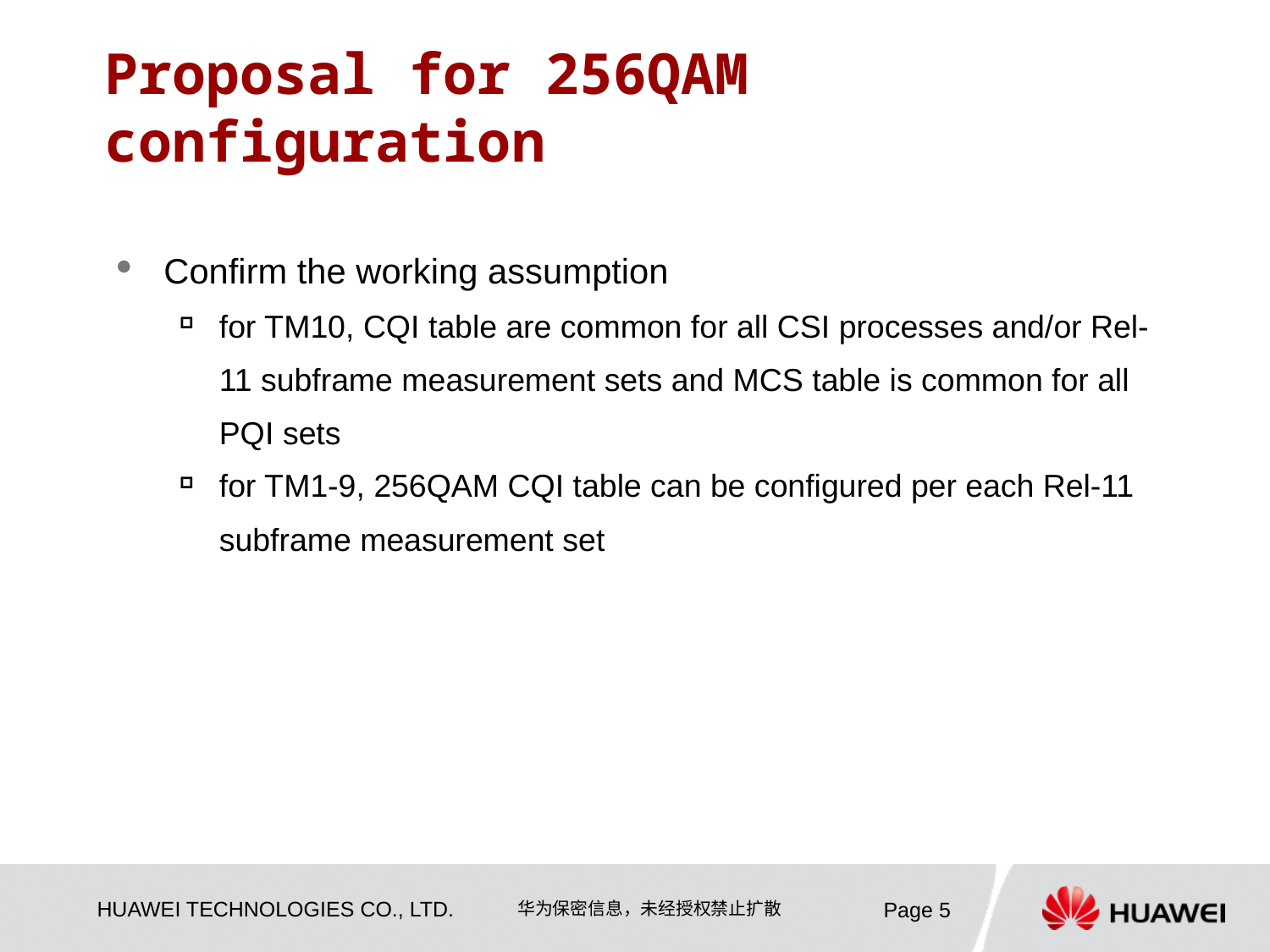

# Proposal for 256QAM configuration
Confirm the working assumption
for TM10, CQI table are common for all CSI processes and/or Rel-11 subframe measurement sets and MCS table is common for all PQI sets
for TM1-9, 256QAM CQI table can be configured per each Rel-11 subframe measurement set